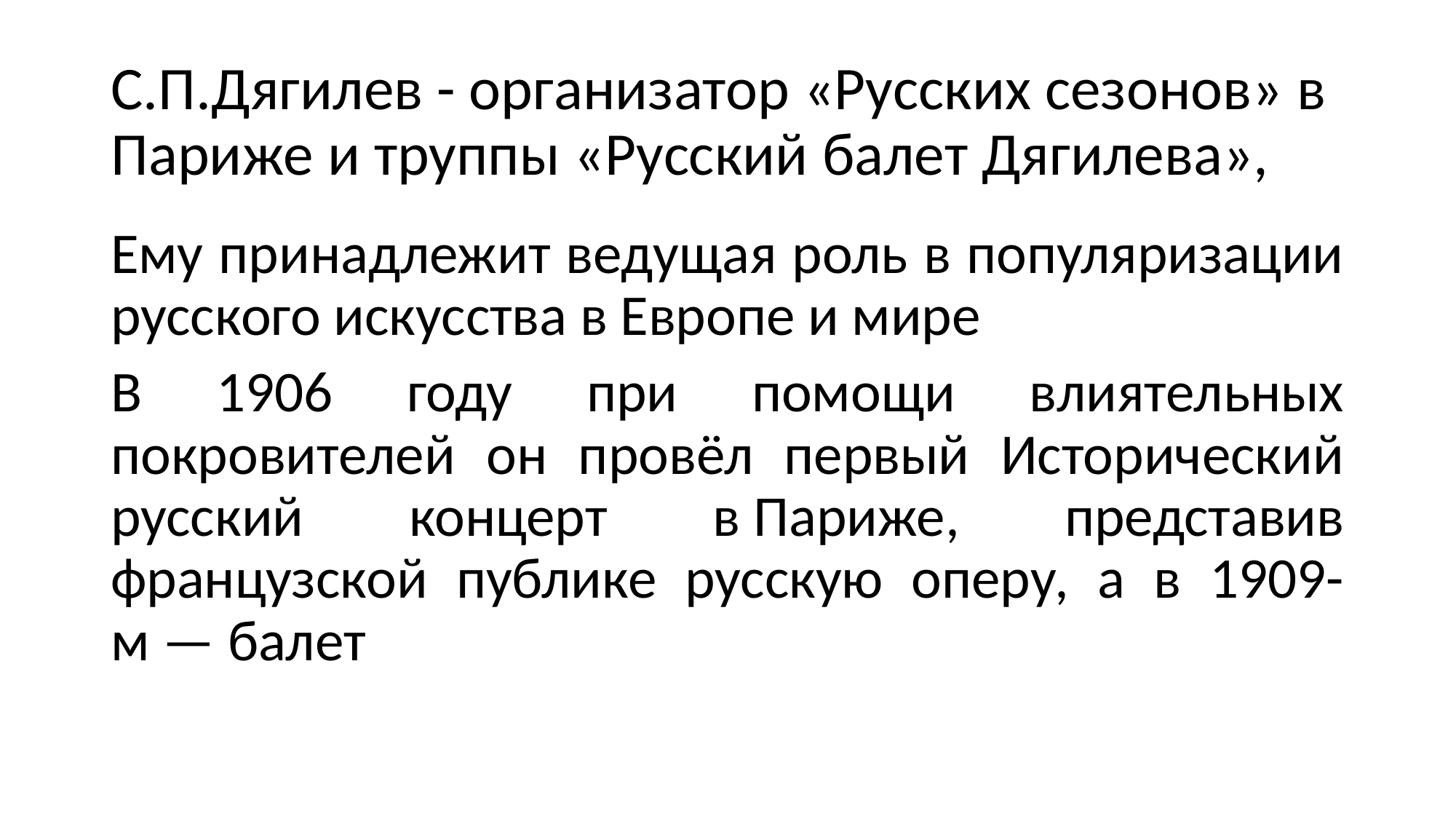

# С.П.Дягилев - организатор «Русских сезонов» в Париже и труппы «Русский балет Дягилева»,
Ему принадлежит ведущая роль в популяризации русского искусства в Европе и мире
В 1906 году при помощи влиятельных покровителей он провёл первый Исторический русский концерт в Париже, представив французской публике русскую оперу, а в 1909-м — балет